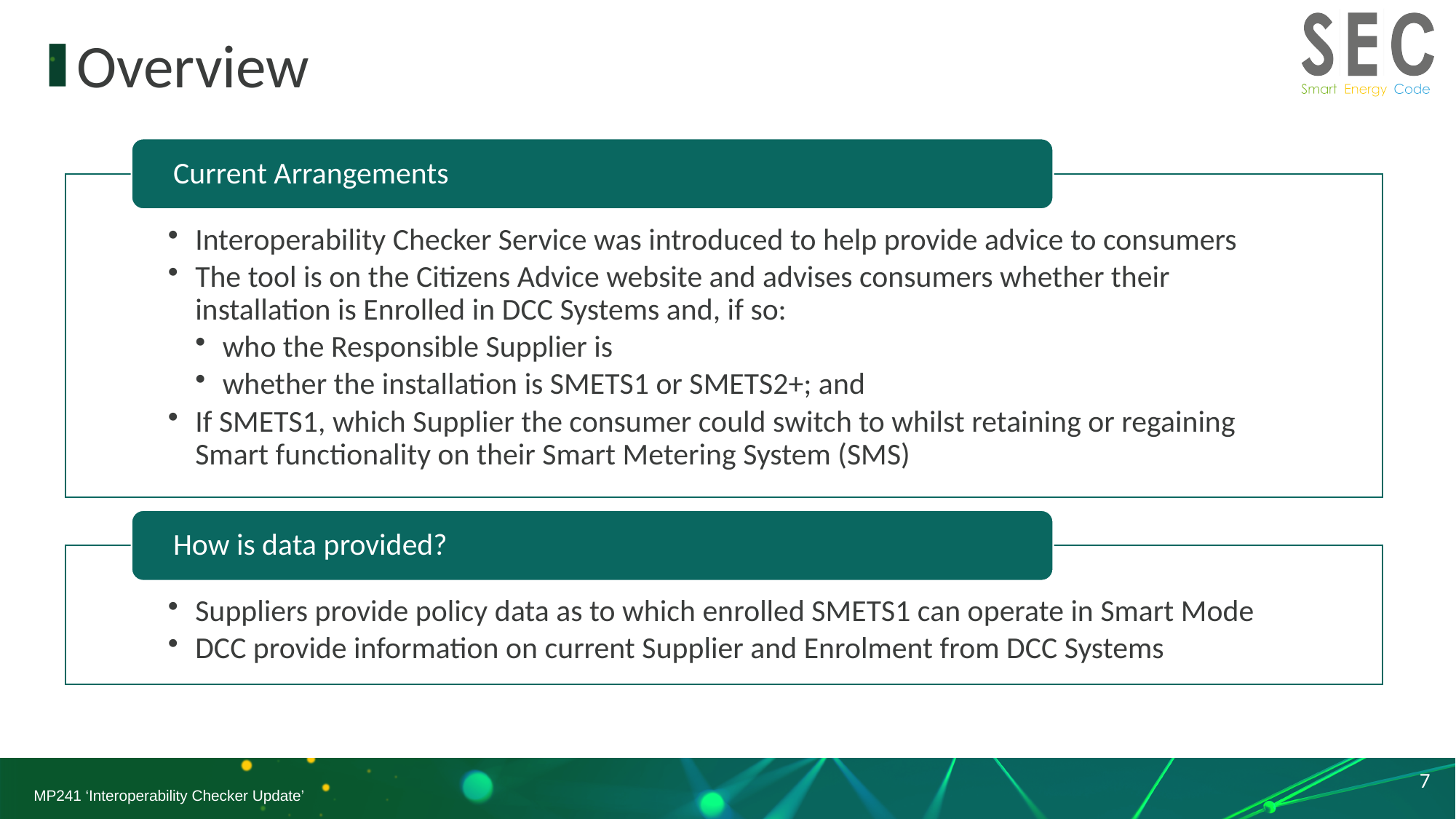

# Overview
Interoperability Checker Service was introduced to help provide advice to consumers
The tool is on the Citizens Advice website and advises consumers whether their installation is Enrolled in DCC Systems and, if so:
who the Responsible Supplier is
whether the installation is SMETS1 or SMETS2+; and
If SMETS1, which Supplier the consumer could switch to whilst retaining or regaining Smart functionality on their Smart Metering System (SMS)
Current Arrangements
Suppliers provide policy data as to which enrolled SMETS1 can operate in Smart Mode
DCC provide information on current Supplier and Enrolment from DCC Systems
How is data provided?
7
MP241 ‘Interoperability Checker Update’